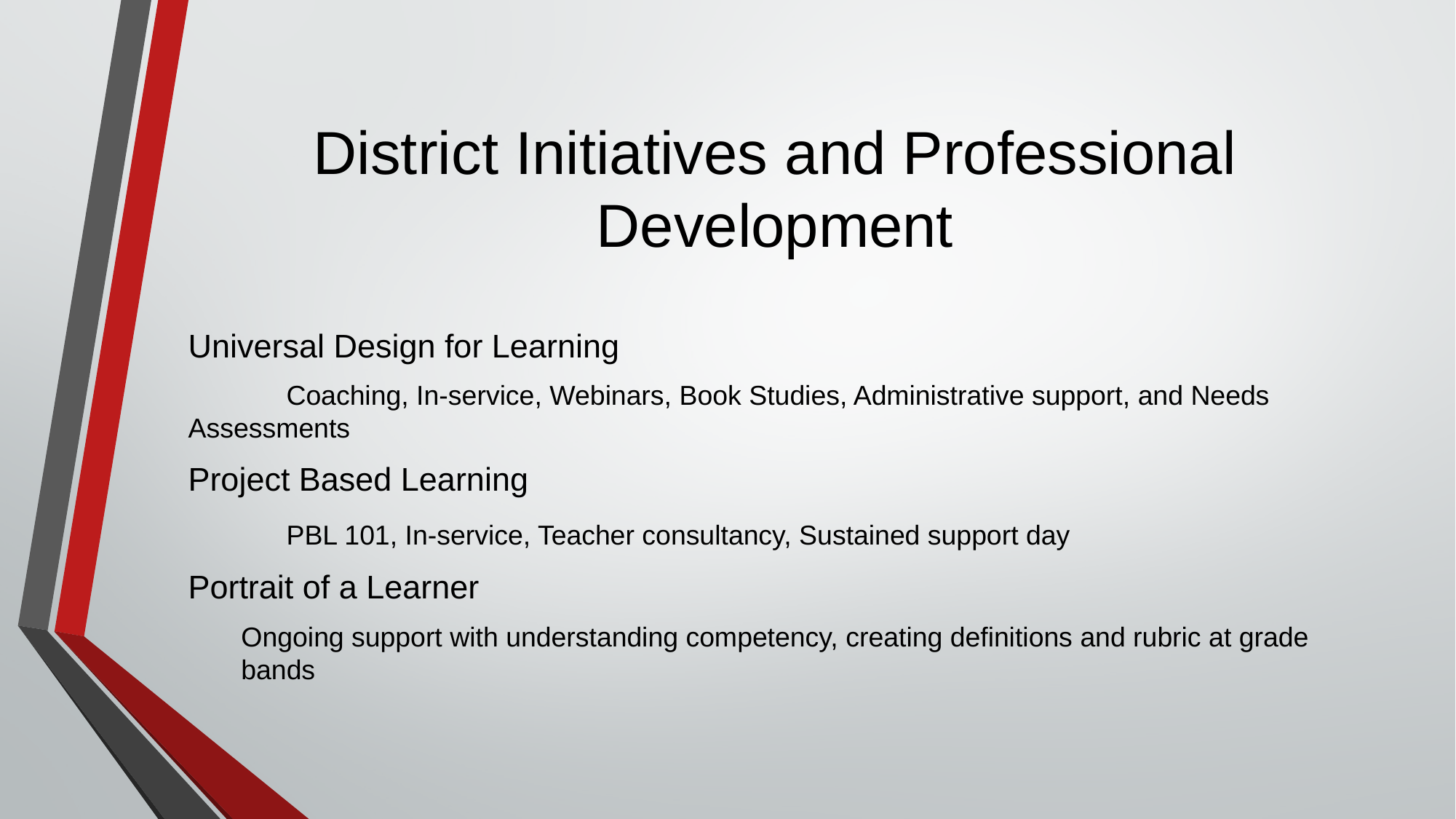

# District Initiatives and Professional Development
Universal Design for Learning
	Coaching, In-service, Webinars, Book Studies, Administrative support, and Needs Assessments
Project Based Learning
	PBL 101, In-service, Teacher consultancy, Sustained support day
Portrait of a Learner
Ongoing support with understanding competency, creating definitions and rubric at grade bands